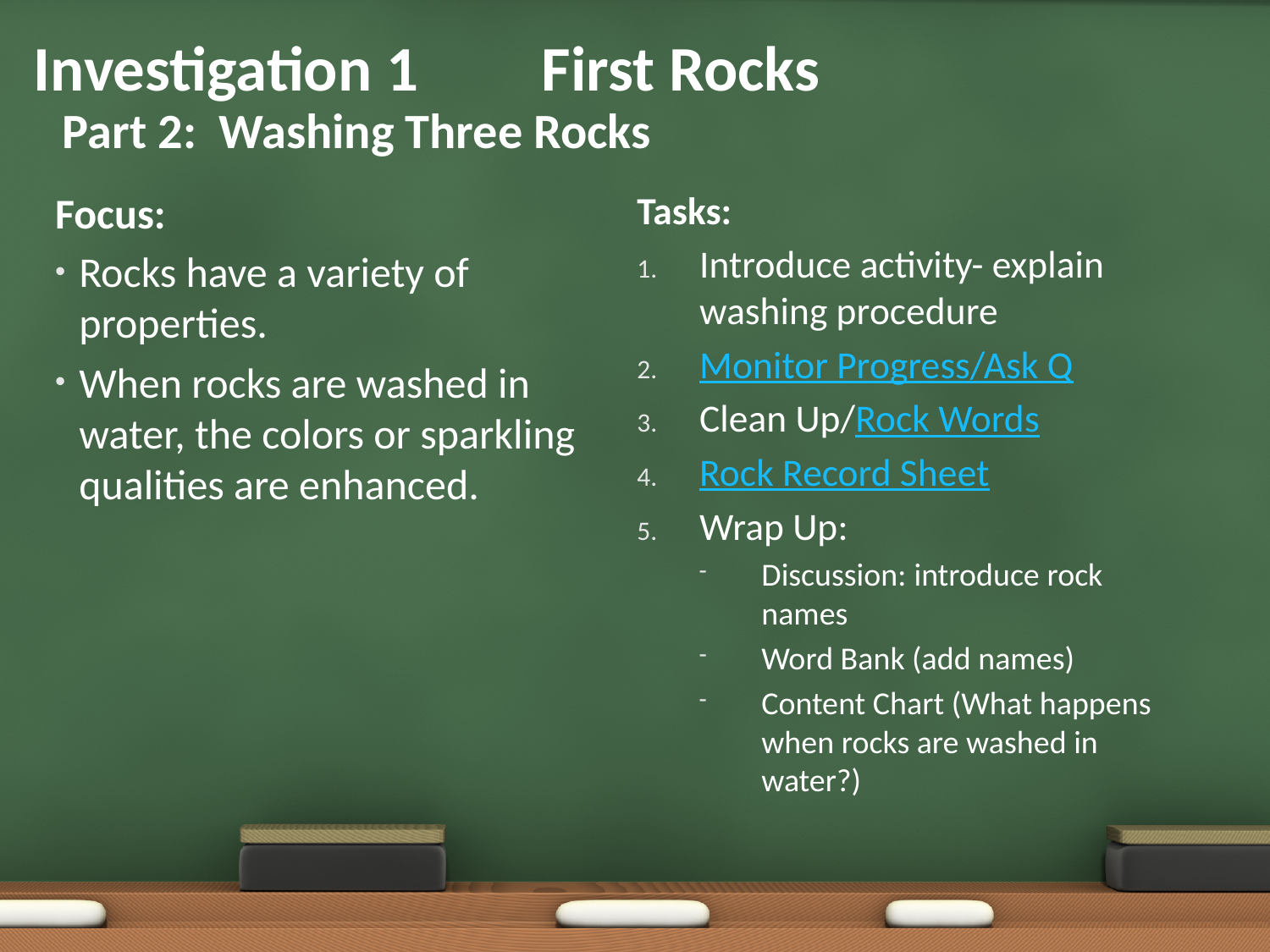

# Investigation 1	First Rocks
Part 2:  Washing Three Rocks
Focus:
Rocks have a variety of properties.
When rocks are washed in water, the colors or sparkling qualities are enhanced.
Tasks:
Introduce activity- explain washing procedure
Monitor Progress/Ask Q
Clean Up/Rock Words
Rock Record Sheet
Wrap Up:
Discussion: introduce rock names
Word Bank (add names)
Content Chart (What happens when rocks are washed in water?)